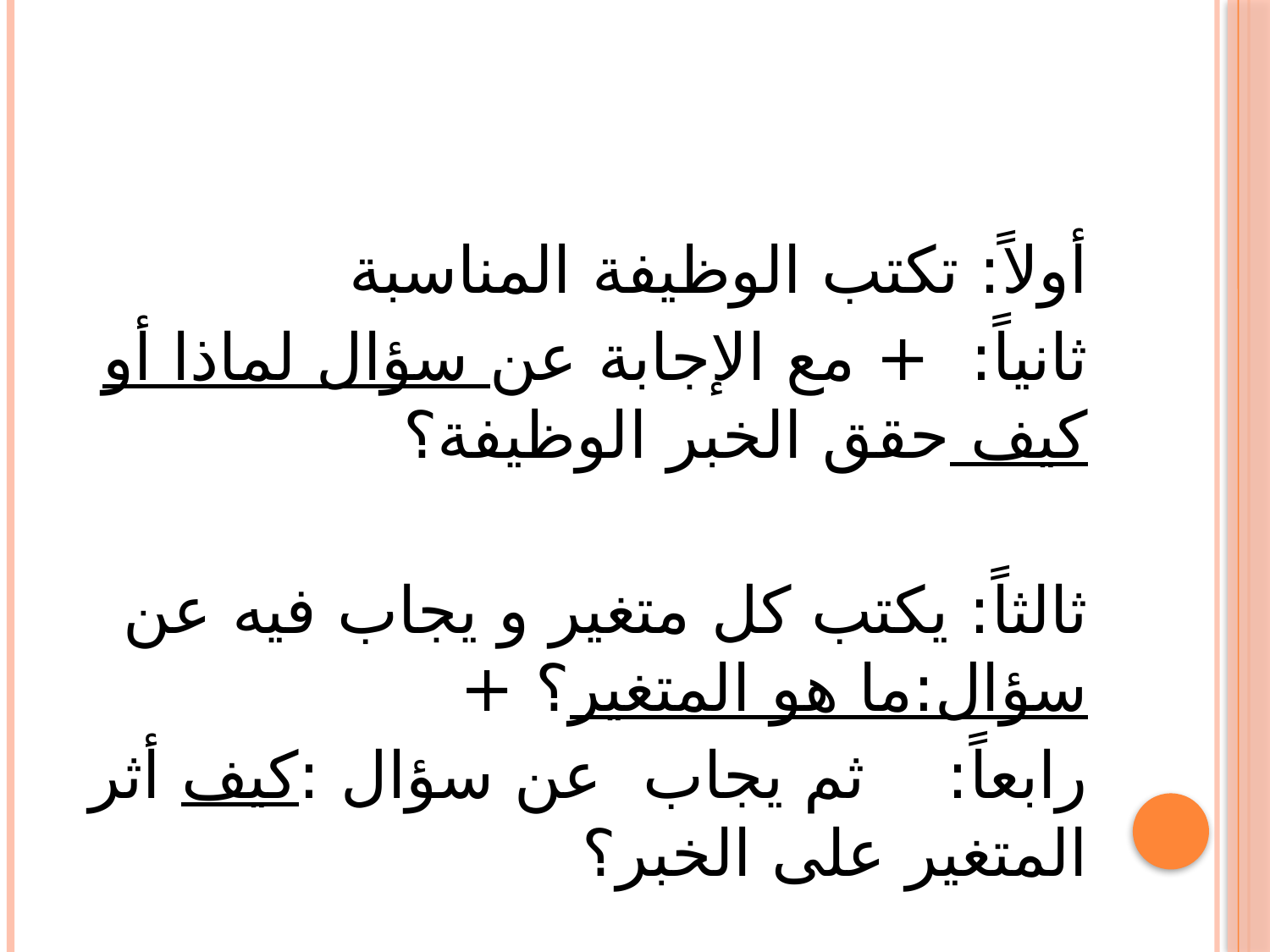

#
أولاً: تكتب الوظيفة المناسبة
ثانياً:  + مع الإجابة عن سؤال لماذا أو كيف حقق الخبر الوظيفة؟

ثالثاً: يكتب كل متغير و يجاب فيه عن سؤال:ما هو المتغير؟ +
رابعاً:    ثم يجاب  عن سؤال :كيف أثر المتغير على الخبر؟